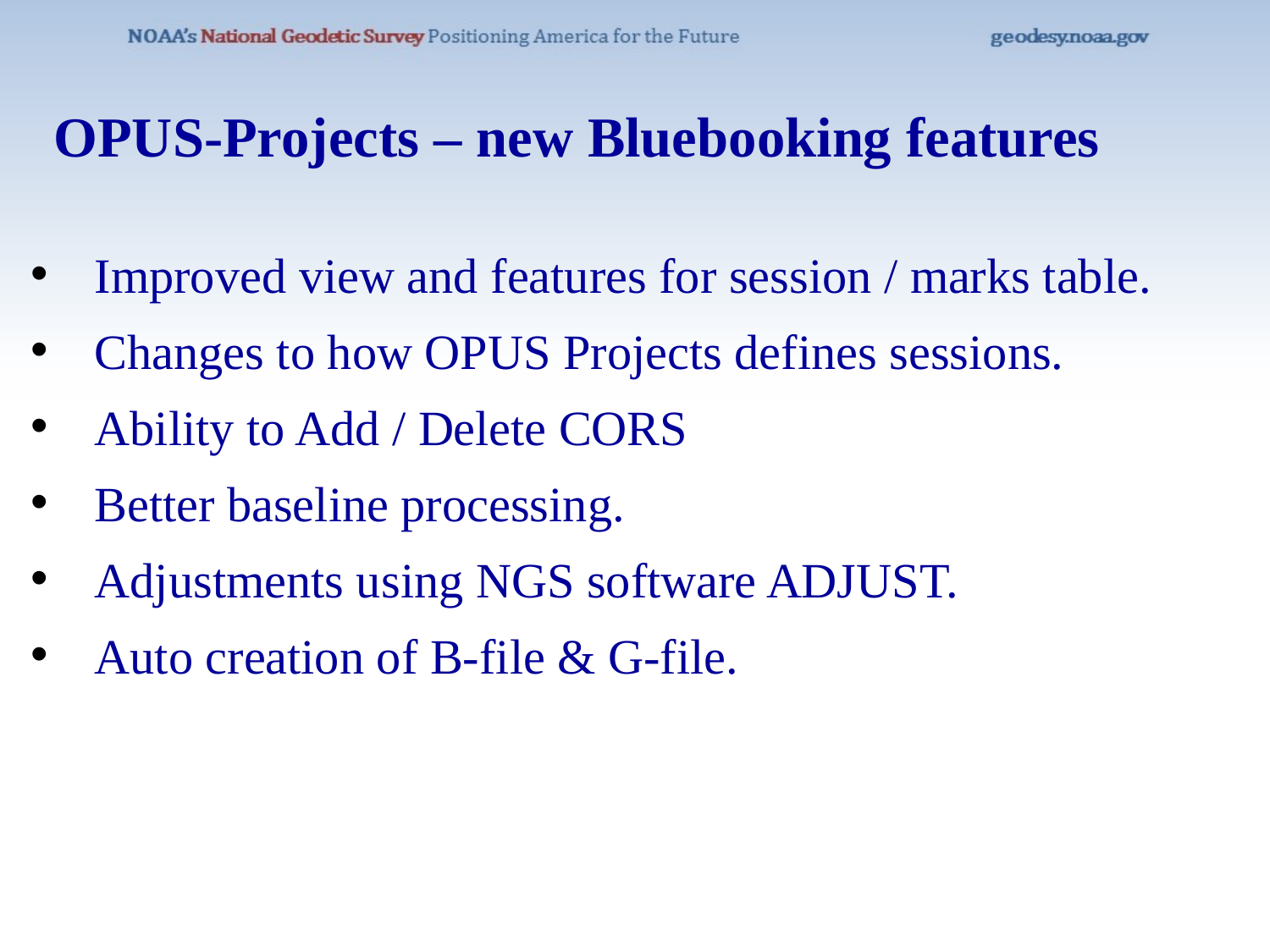

OPUS-Projects – new Bluebooking features
Improved view and features for session / marks table.

Changes to how OPUS Projects defines sessions.

Ability to Add / Delete CORS

Better baseline processing.

Adjustments using NGS software ADJUST.

Auto creation of B-file & G-file.